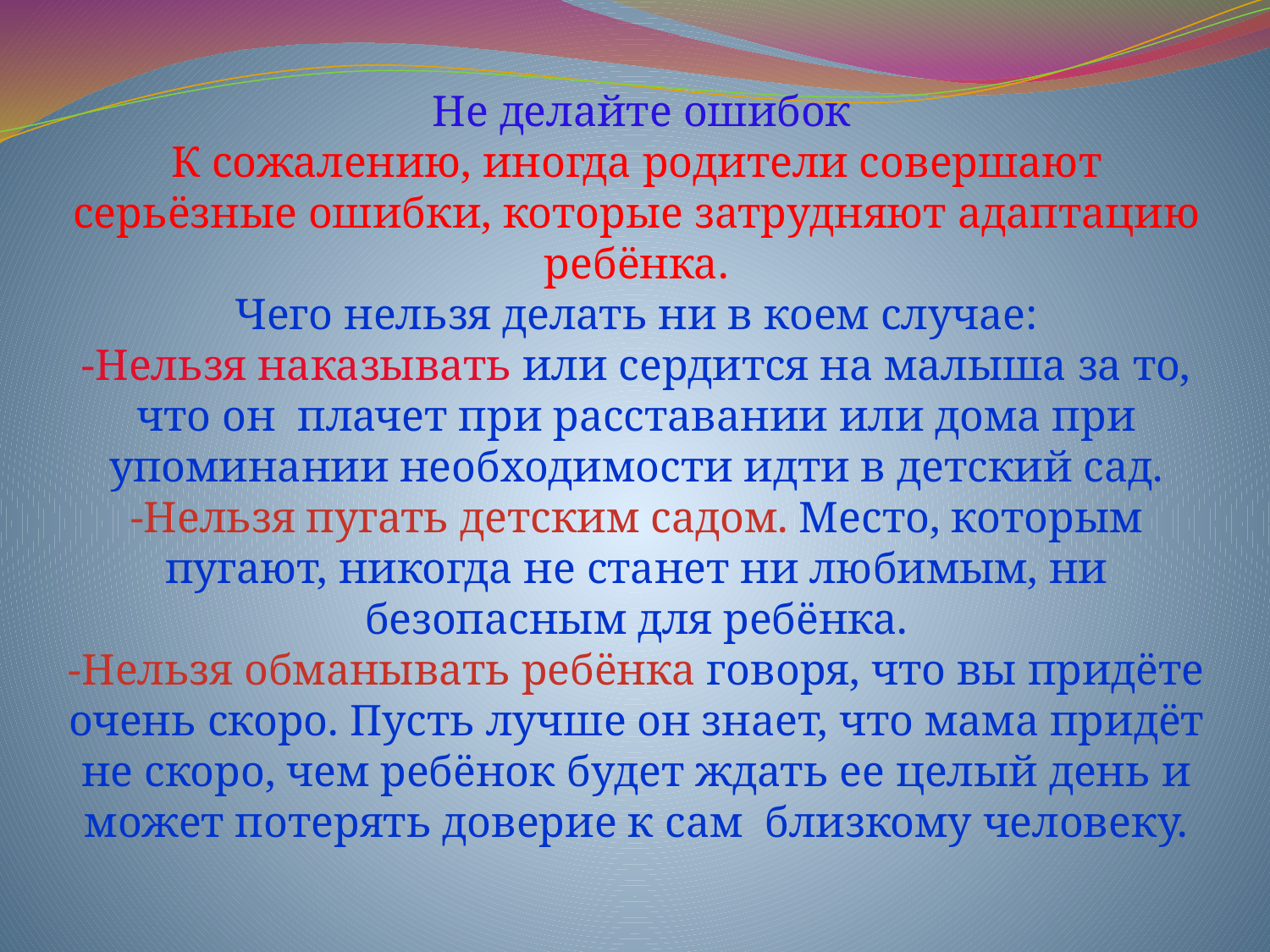

# Не делайте ошибок К сожалению, иногда родители совершают серьёзные ошибки, которые затрудняют адаптацию ребёнка. Чего нельзя делать ни в коем случае: -Нельзя наказывать или сердится на малыша за то, что он  плачет при расставании или дома при упоминании необходимости идти в детский сад. -Нельзя пугать детским садом. Место, которым пугают, никогда не станет ни любимым, ни безопасным для ребёнка. -Нельзя обманывать ребёнка говоря, что вы придёте очень скоро. Пусть лучше он знает, что мама придёт не скоро, чем ребёнок будет ждать ее целый день и может потерять доверие к сам  близкому человеку.